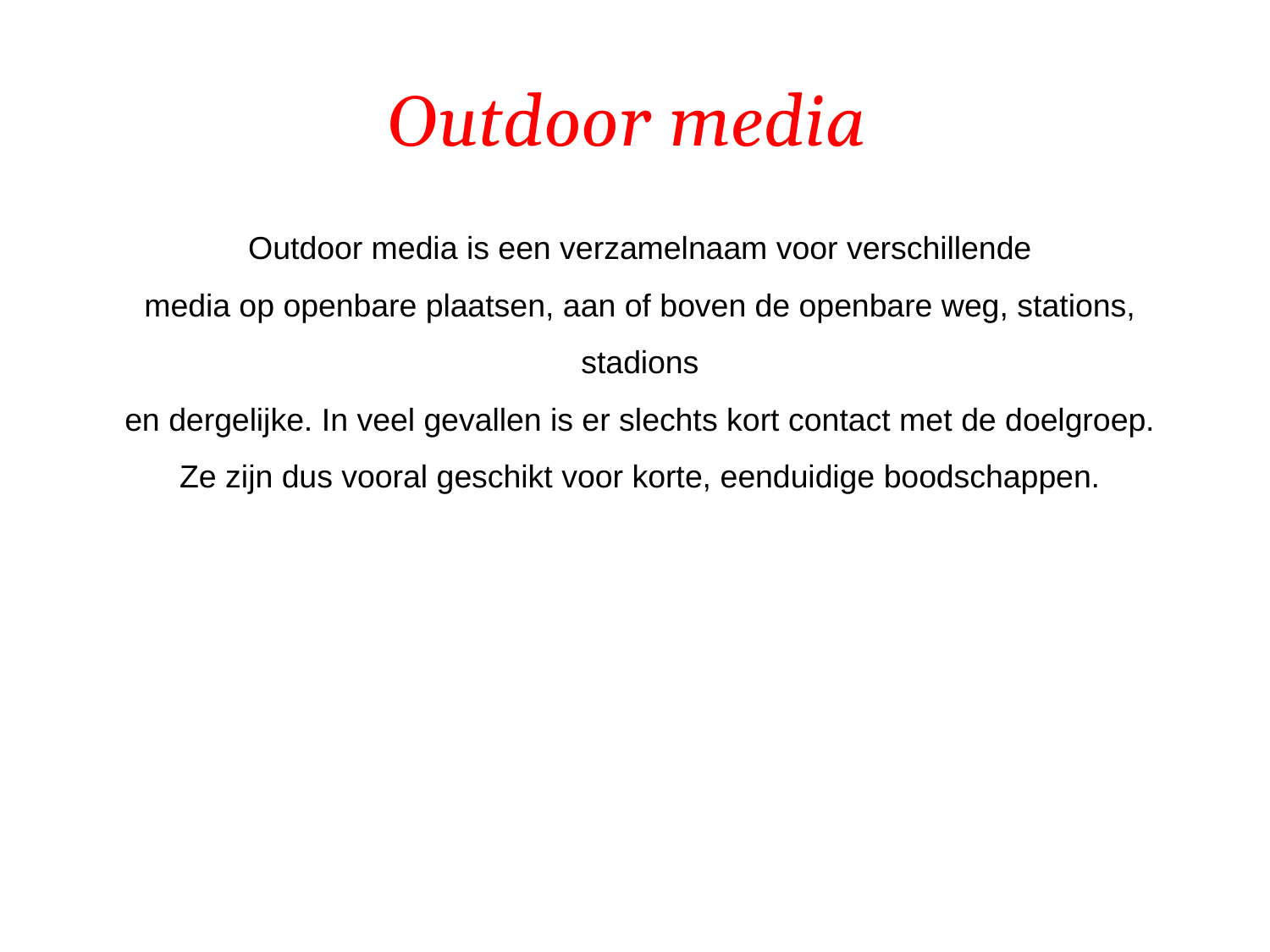

# Outdoor media
Outdoor media is een verzamelnaam voor verschillende
media op openbare plaatsen, aan of boven de openbare weg, stations, stadions
en dergelijke. In veel gevallen is er slechts kort contact met de doelgroep.
Ze zijn dus vooral geschikt voor korte, eenduidige boodschappen.